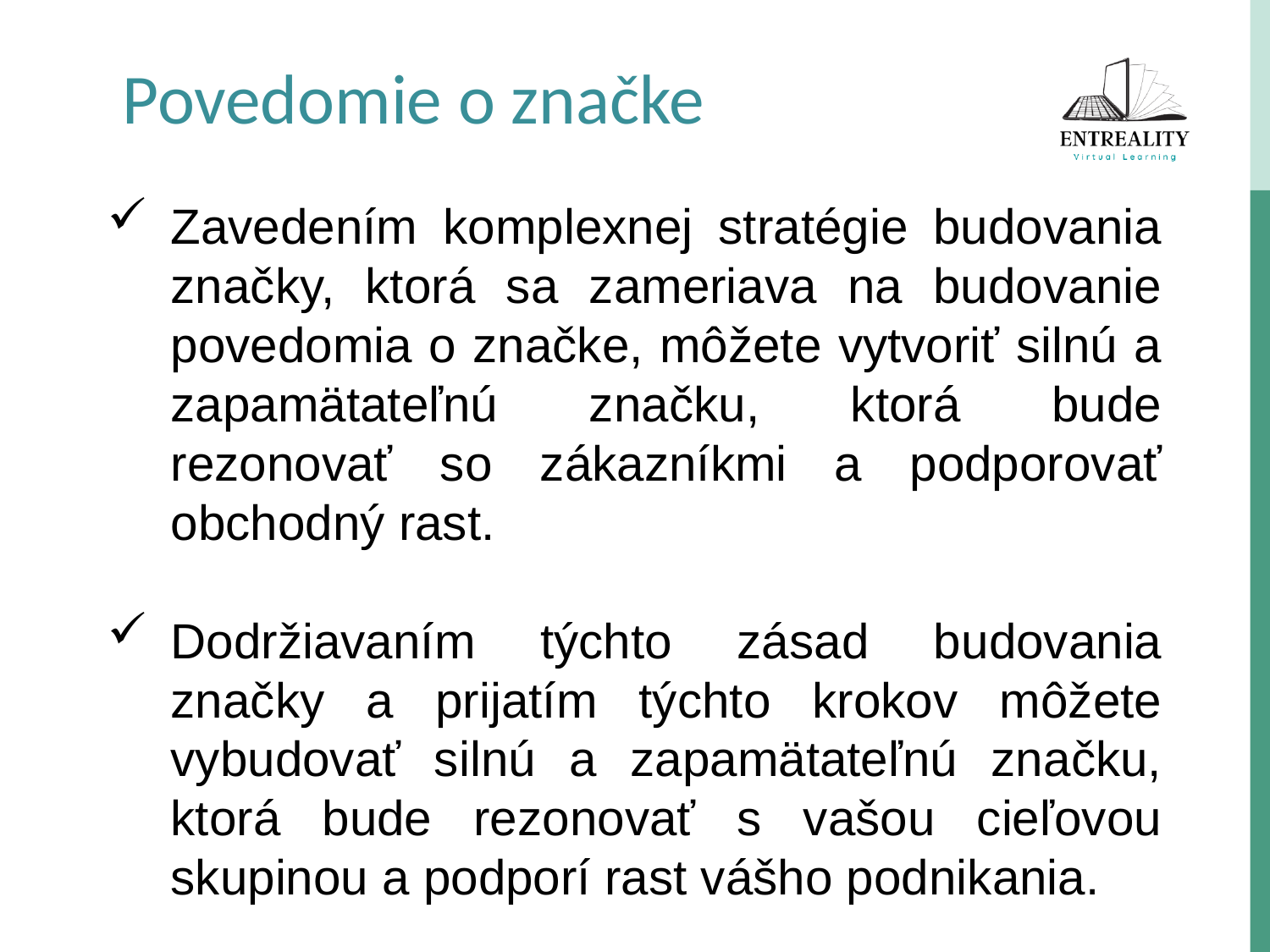

Povedomie o značke

Zavedením komplexnej stratégie budovania značky, ktorá sa zameriava na budovanie povedomia o značke, môžete vytvoriť silnú a zapamätateľnú značku, ktorá bude rezonovať so zákazníkmi a podporovať obchodný rast.

Dodržiavaním týchto zásad budovania značky a prijatím týchto krokov môžete vybudovať silnú a zapamätateľnú značku, ktorá bude rezonovať s vašou cieľovou skupinou a podporí rast vášho podnikania.